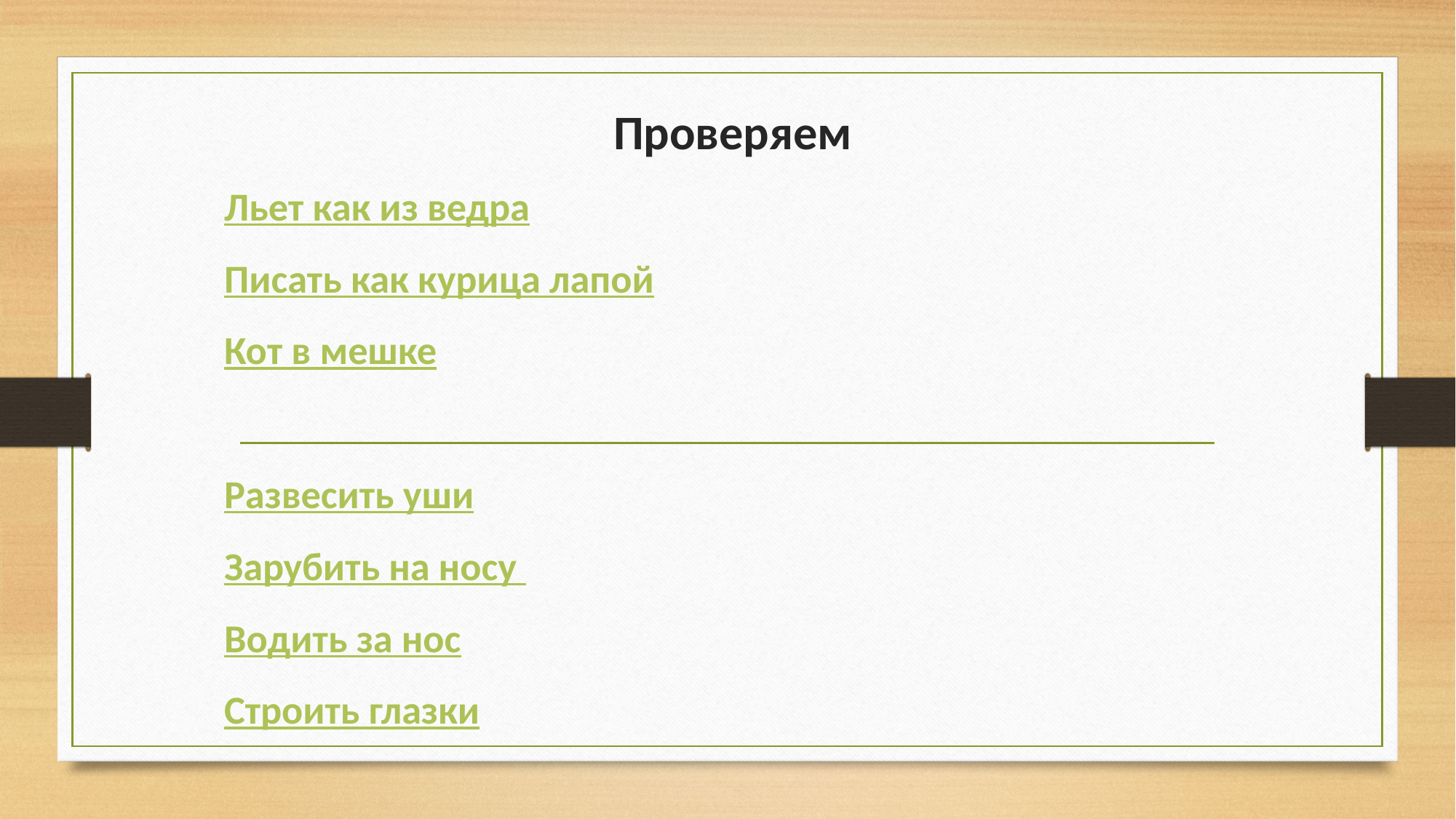

# Проверяем
Льет как из ведра
Писать как курица лапой
Кот в мешке

Развесить уши
Зарубить на носу
Водить за нос
Строить глазки